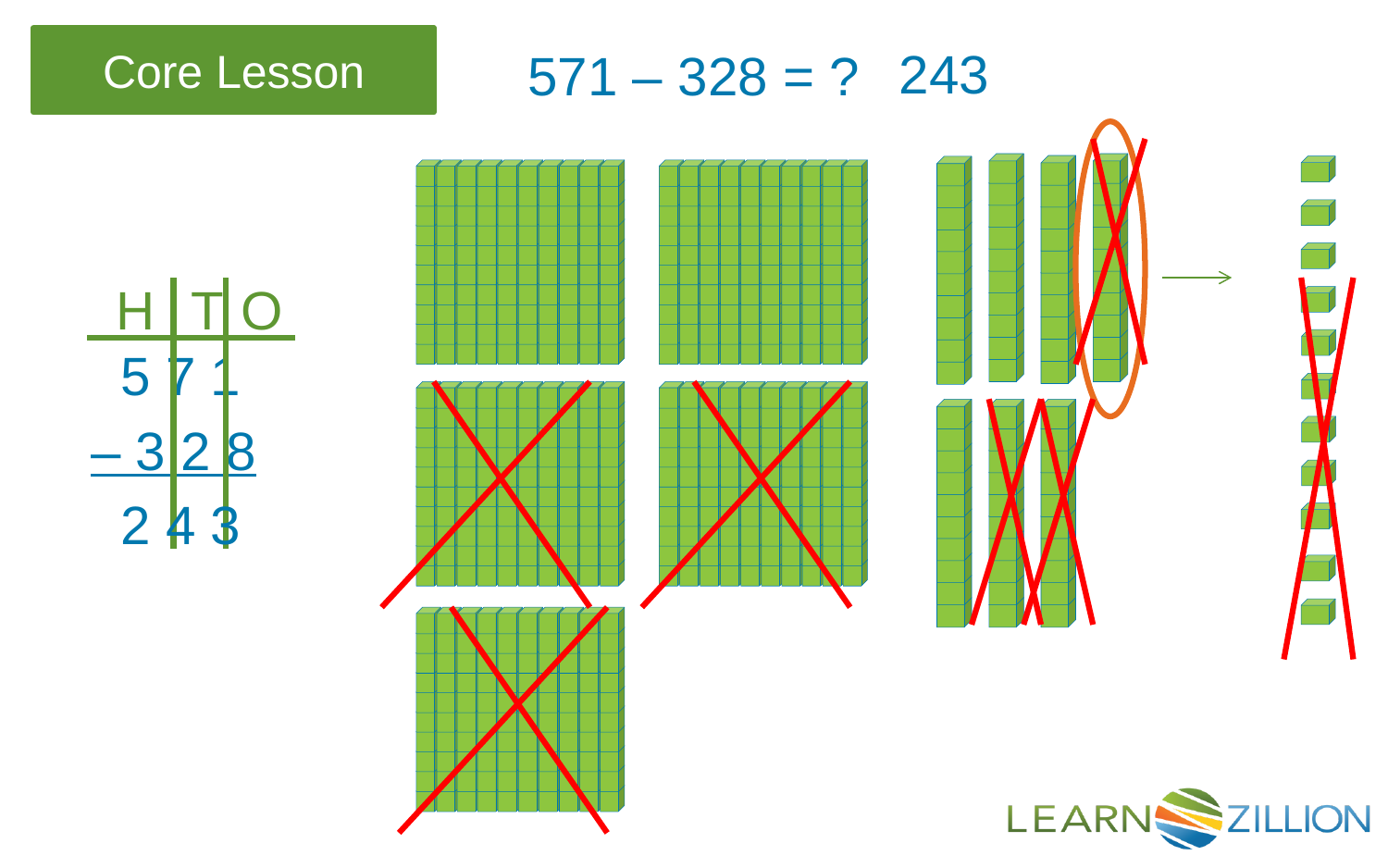

243

571 – 328 = ?

H
T
O

  5 7 1
– 3 2 8

  2 4 3